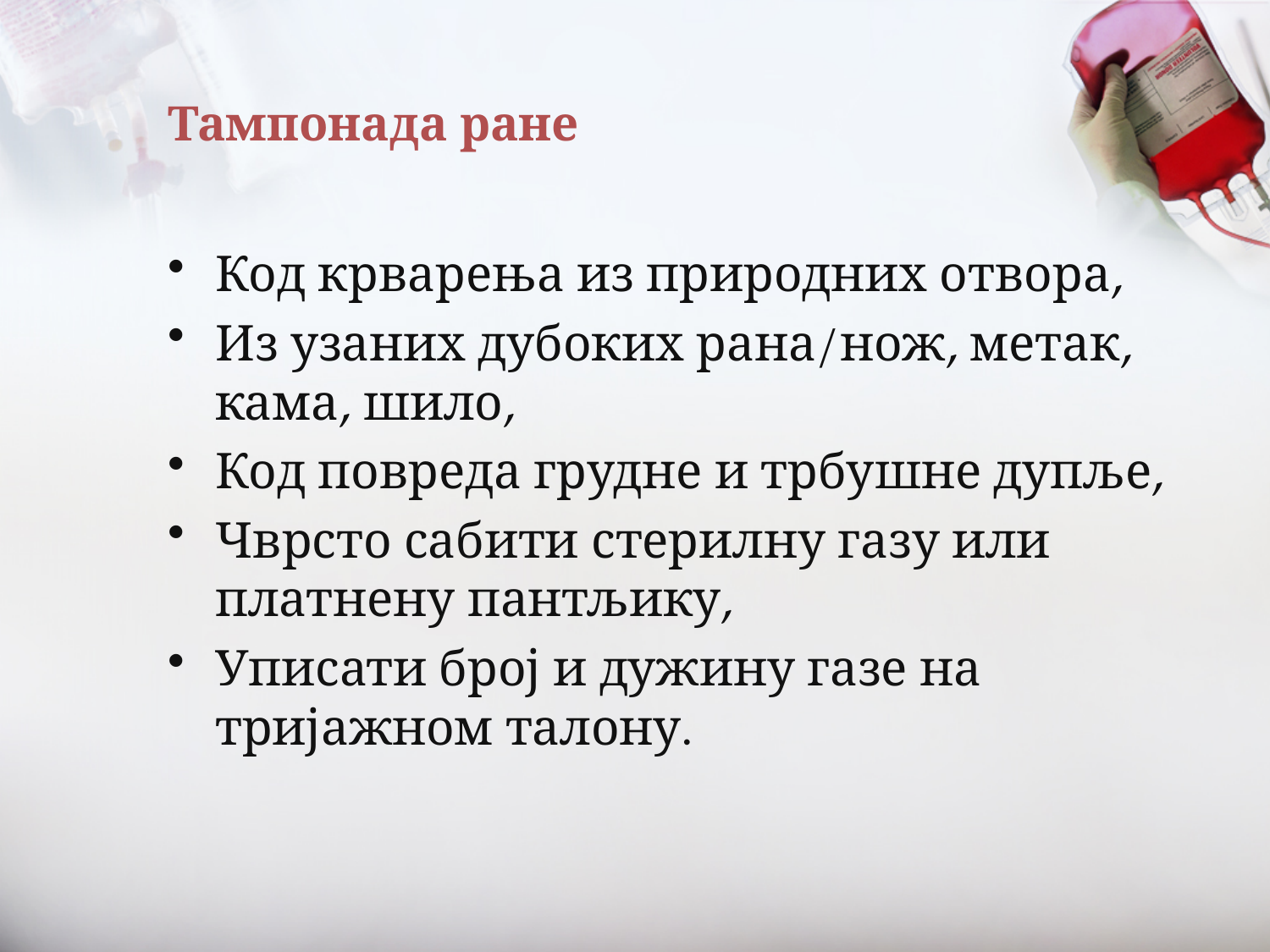

# Тампонада ране
Код крварења из природних отвора,
Из узаних дубоких рана/нож, метак, кама, шило,
Код повреда грудне и трбушне дупље,
Чврсто сабити стерилну газу или платнену пантљику,
Уписати број и дужину газе на тријажном талону.